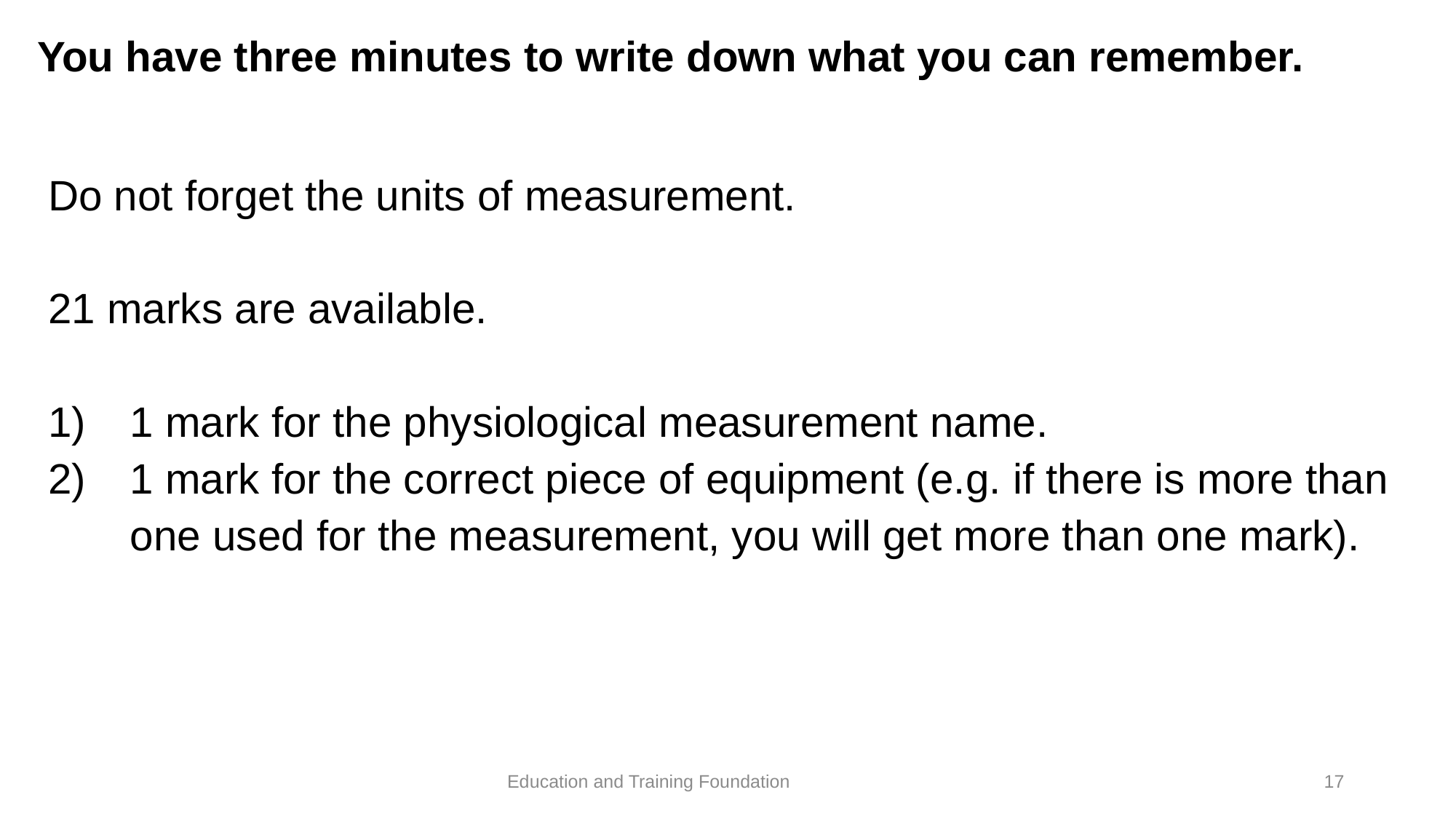

# You have three minutes to write down what you can remember.
Do not forget the units of measurement.

21 marks are available.

1 mark for the physiological measurement name.
1 mark for the correct piece of equipment (e.g. if there is more than one used for the measurement, you will get more than one mark).

17
Education and Training Foundation